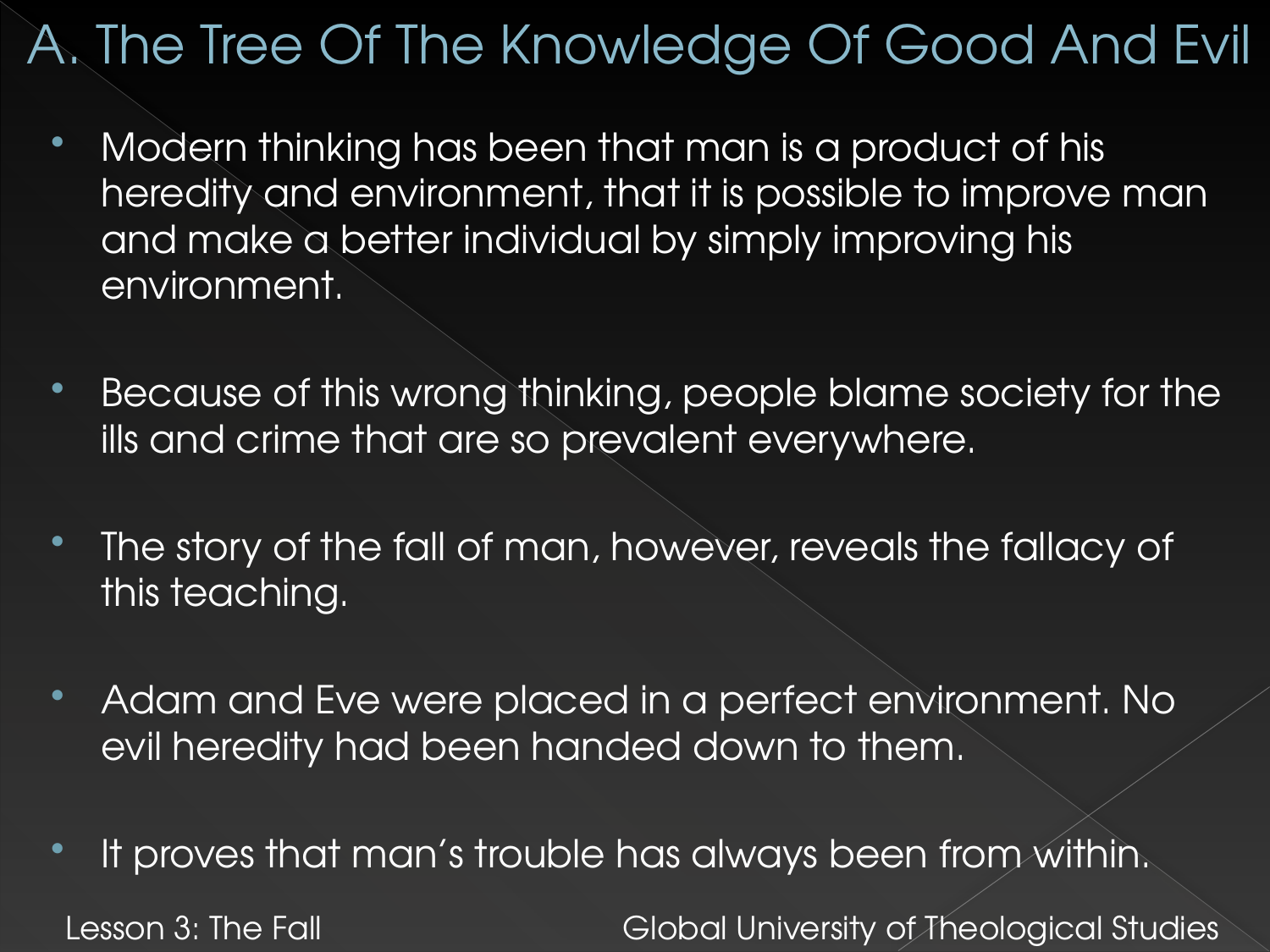

# A. The Tree Of The Knowledge Of Good And Evil
Modern thinking has been that man is a product of his heredity and environment, that it is possible to improve man and make a better individual by simply improving his environment.

Because of this wrong thinking, people blame society for the ills and crime that are so prevalent everywhere.

The story of the fall of man, however, reveals the fallacy of this teaching.

Adam and Eve were placed in a perfect environment. No evil heredity had been handed down to them.

It proves that man’s trouble has always been from within.
Lesson 3: The Fall                                  Global University of Theological Studies